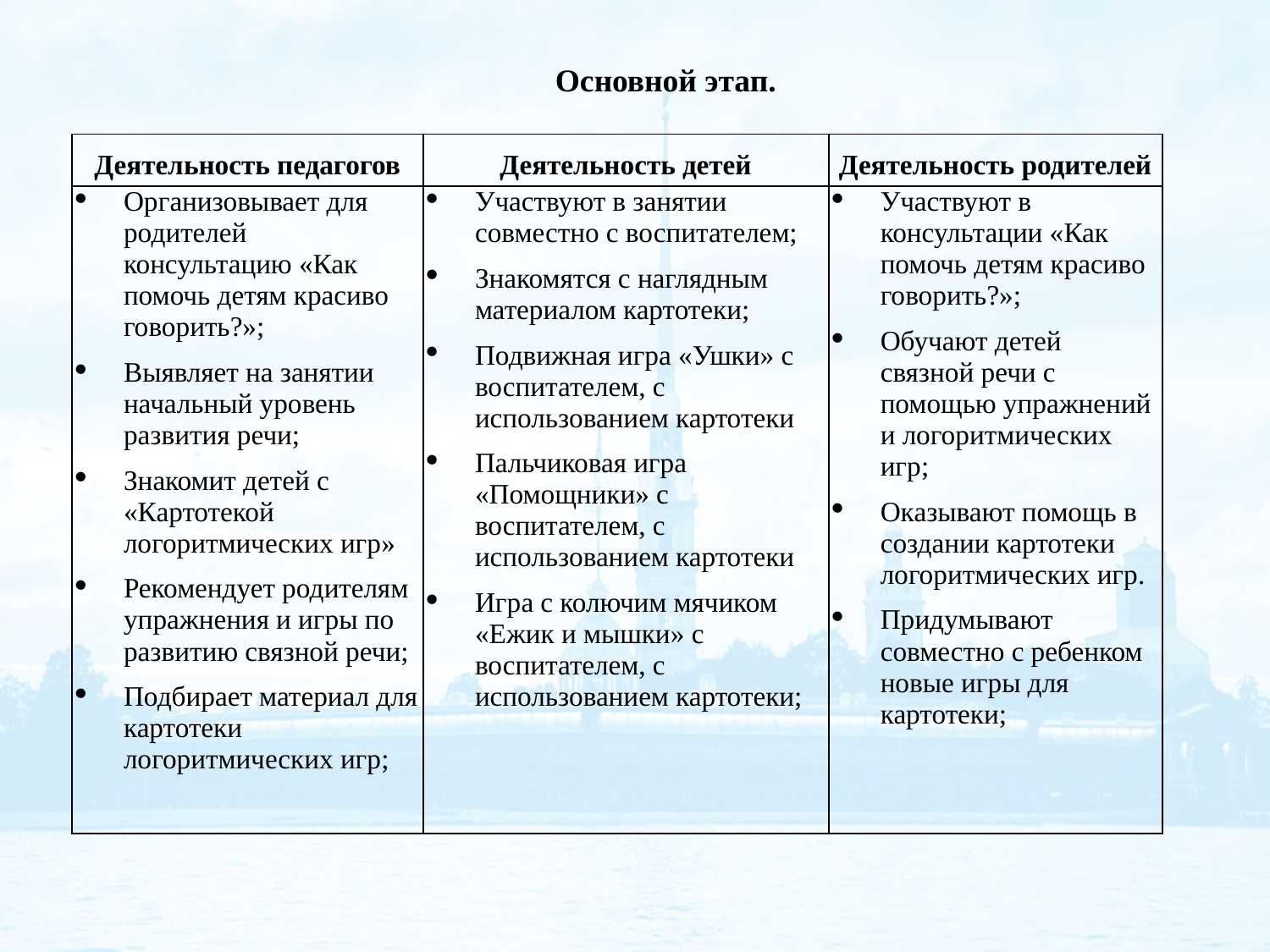

Основной этап.
| Деятельность педагогов | Деятельность детей | Деятельность родителей |
| --- | --- | --- |
| Организовывает для родителей консультацию «Как помочь детям красиво говорить?»; Выявляет на занятии начальный уровень развития речи; Знакомит детей с «Картотекой логоритмических игр» Рекомендует родителям упражнения и игры по развитию связной речи; Подбирает материал для картотеки логоритмических игр; | Участвуют в занятии совместно с воспитателем; Знакомятся с наглядным материалом картотеки; Подвижная игра «Ушки» с воспитателем, с использованием картотеки Пальчиковая игра «Помощники» с воспитателем, с использованием картотеки Игра с колючим мячиком «Ежик и мышки» с воспитателем, с использованием картотеки; | Участвуют в консультации «Как помочь детям красиво говорить?»; Обучают детей связной речи с помощью упражнений и логоритмических игр; Оказывают помощь в создании картотеки логоритмических игр. Придумывают совместно с ребенком новые игры для картотеки; |